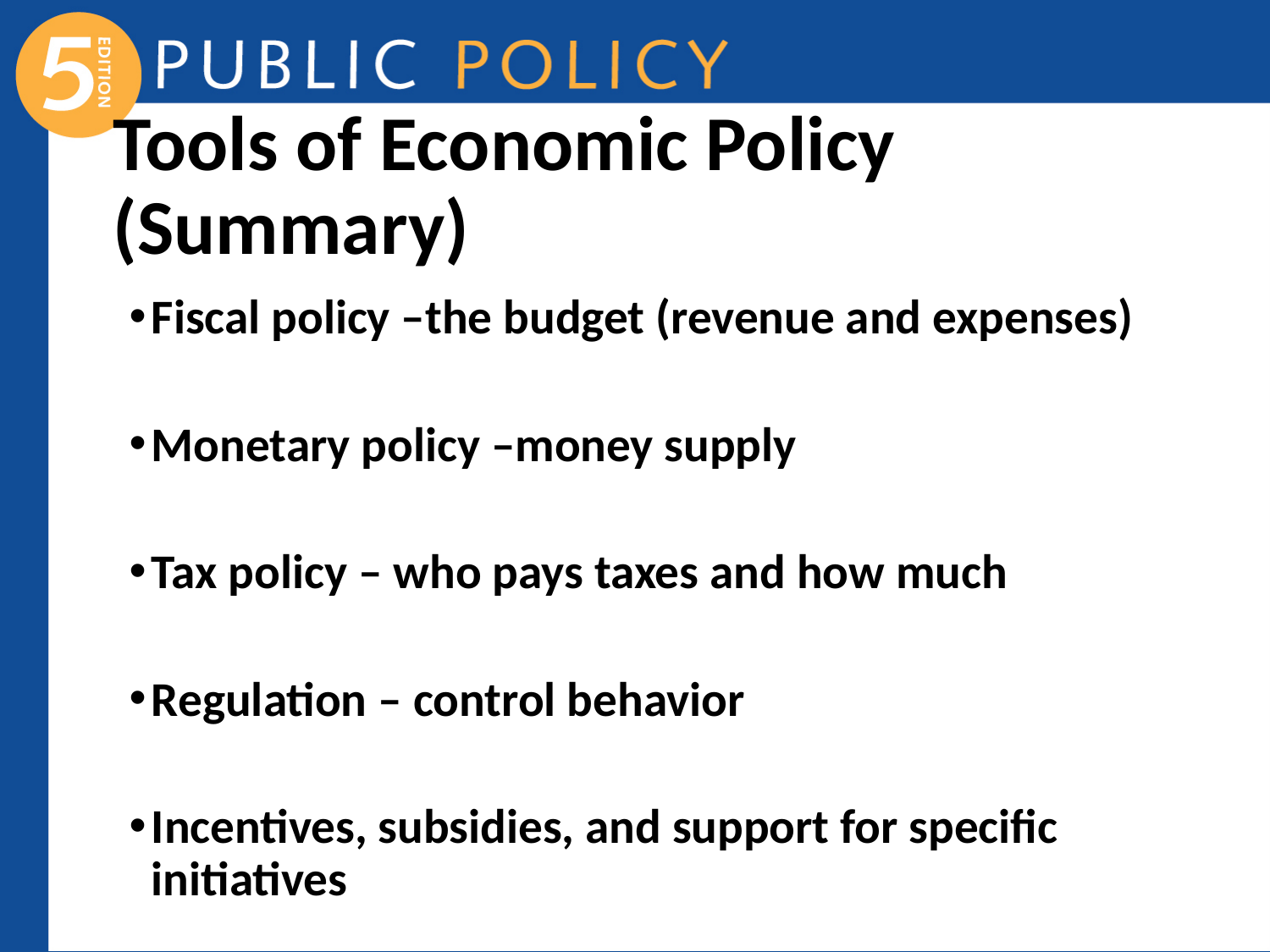

# Tools of Economic Policy (Summary)
Fiscal policy –the budget (revenue and expenses)

Monetary policy –money supply

Tax policy – who pays taxes and how much

Regulation – control behavior

Incentives, subsidies, and support for specific initiatives